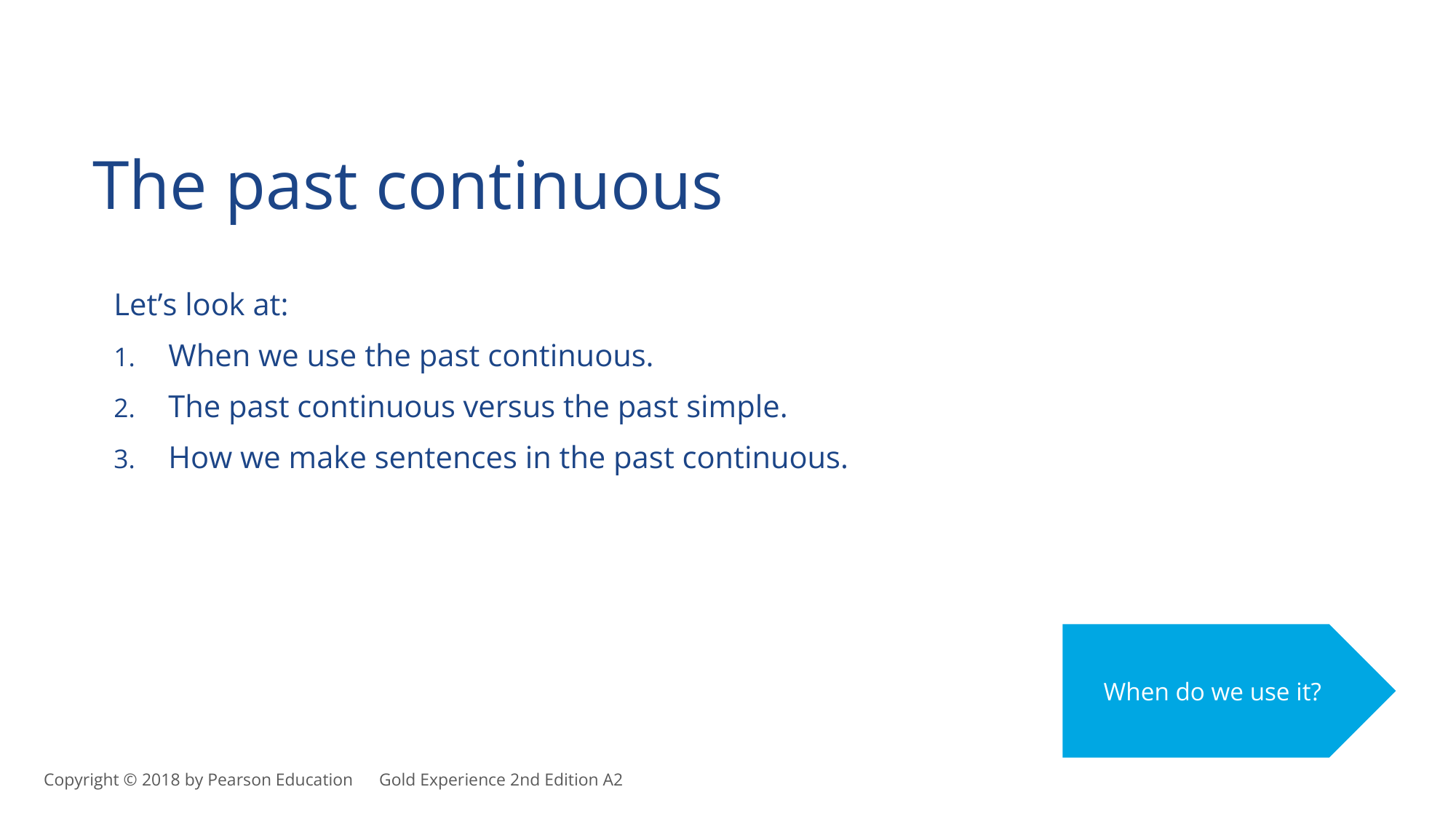

The past continuous
Let’s look at:
When we use the past continuous.
The past continuous versus the past simple.
How we make sentences in the past continuous.
When do we use it?
Copyright © 2018 by Pearson Education      Gold Experience 2nd Edition A2